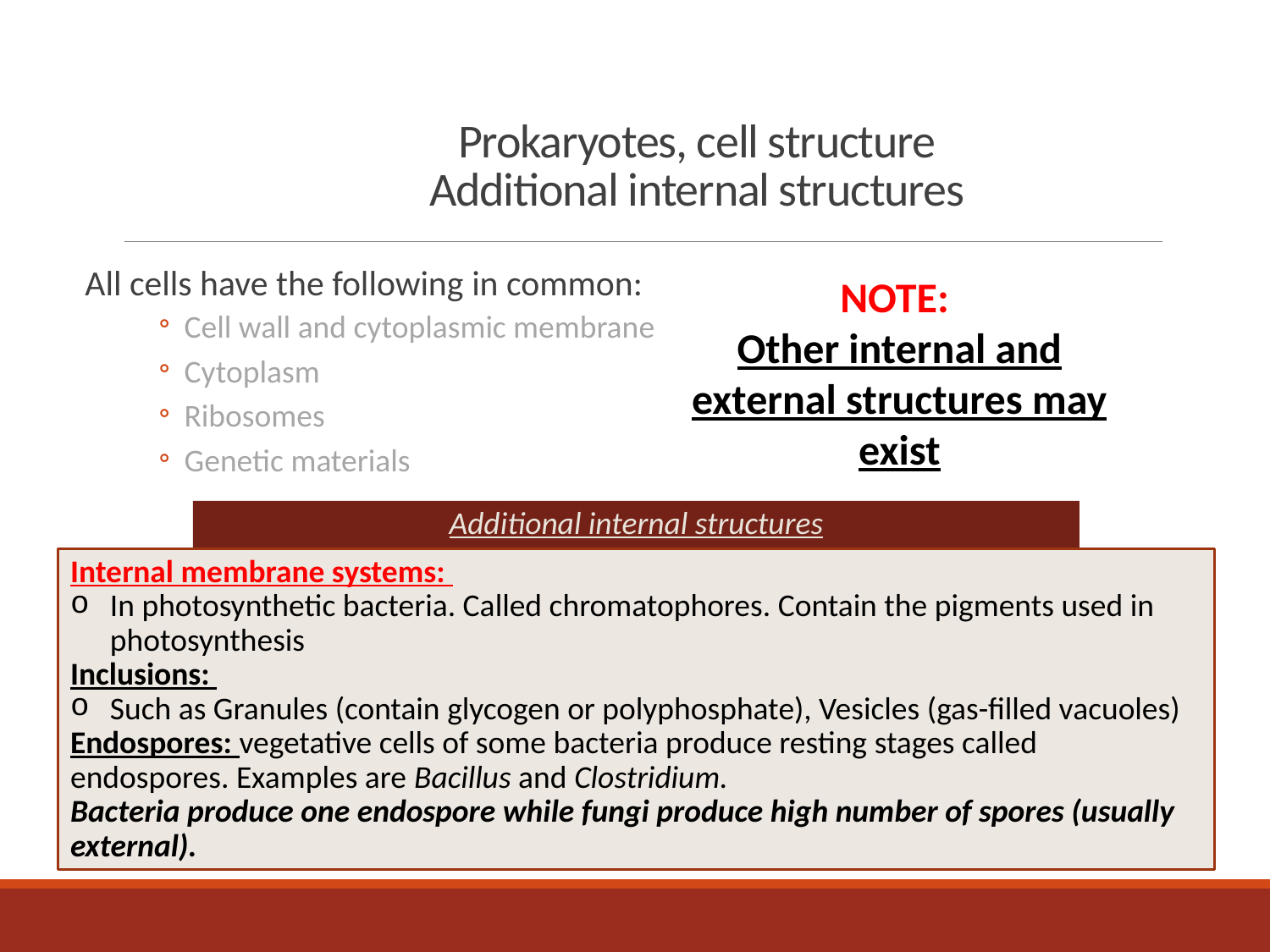

# Prokaryotes, cell structure Additional internal structures
All cells have the following in common:
Cell wall and cytoplasmic membrane
Cytoplasm
Ribosomes
Genetic materials
NOTE:
Other internal and external structures may exist
Additional internal structures
Internal membrane systems:
In photosynthetic bacteria. Called chromatophores. Contain the pigments used in photosynthesis
Inclusions:
Such as Granules (contain glycogen or polyphosphate), Vesicles (gas-filled vacuoles)
Endospores: vegetative cells of some bacteria produce resting stages called endospores. Examples are Bacillus and Clostridium.
Bacteria produce one endospore while fungi produce high number of spores (usually external).